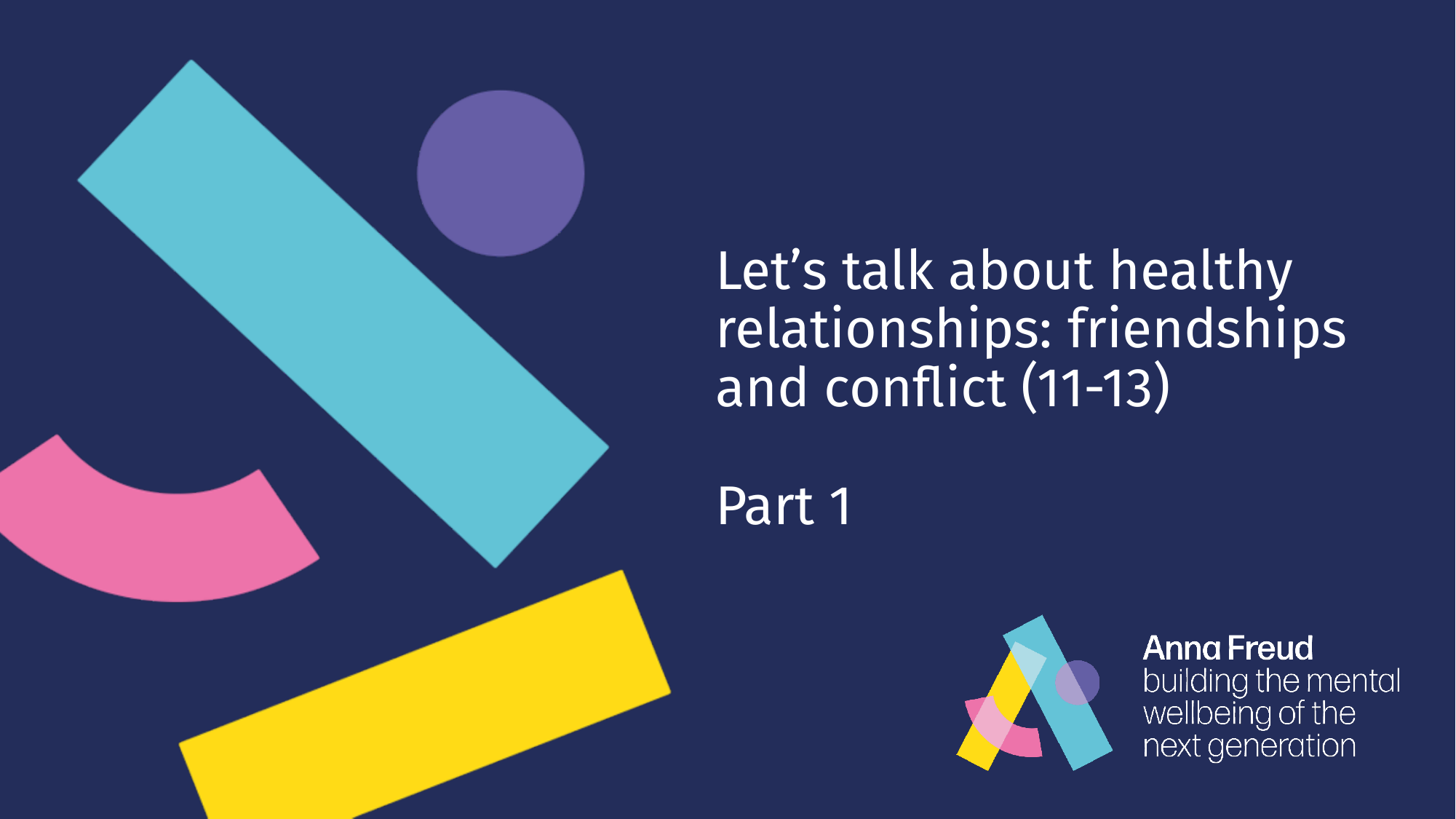

# Let’s talk about healthy relationships: friendships and conflict (11-13) Part 1